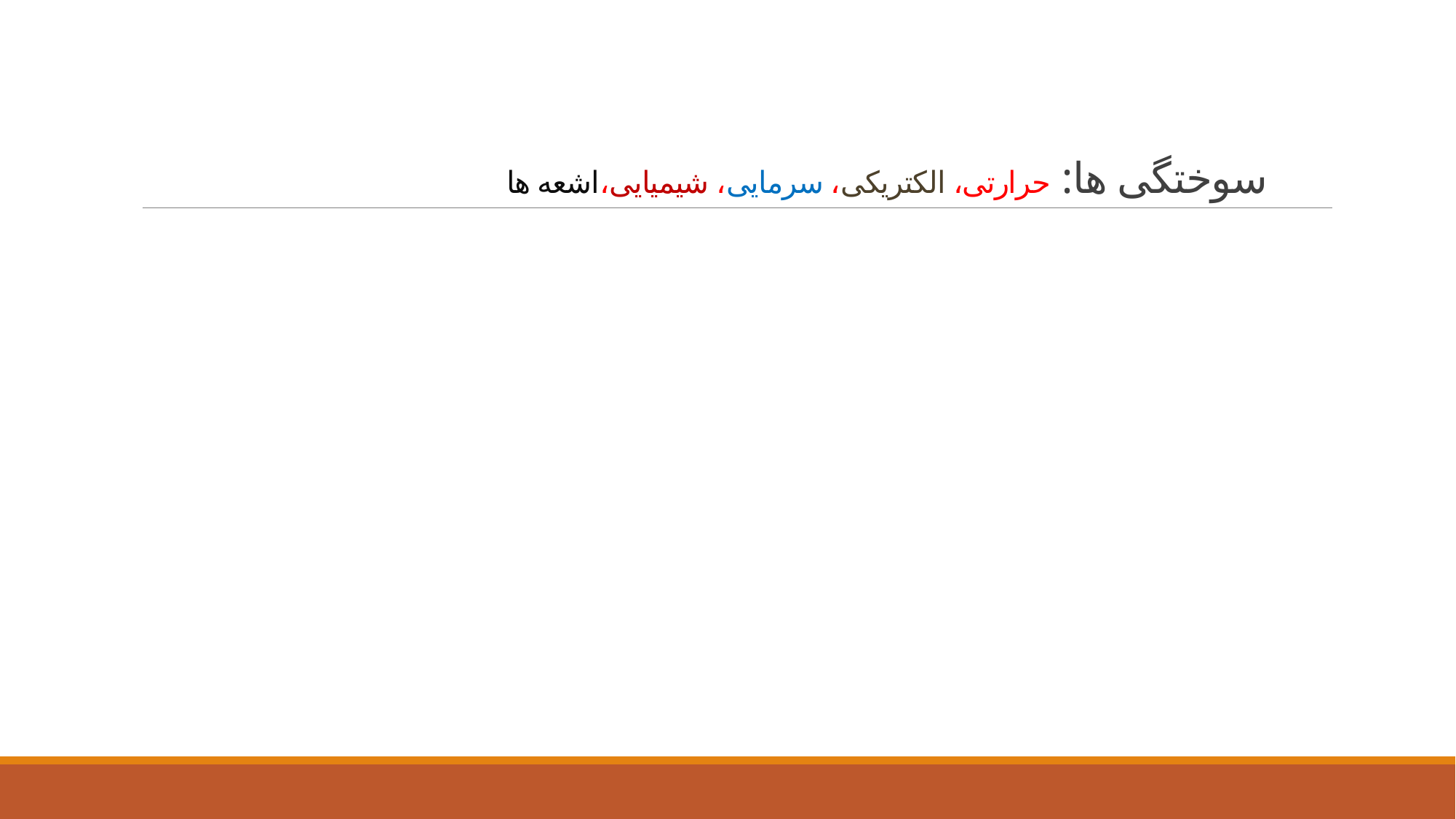

# سوختگی ها: حرارتی، الکتریکی، سرمایی، شیمیایی،اشعه ها